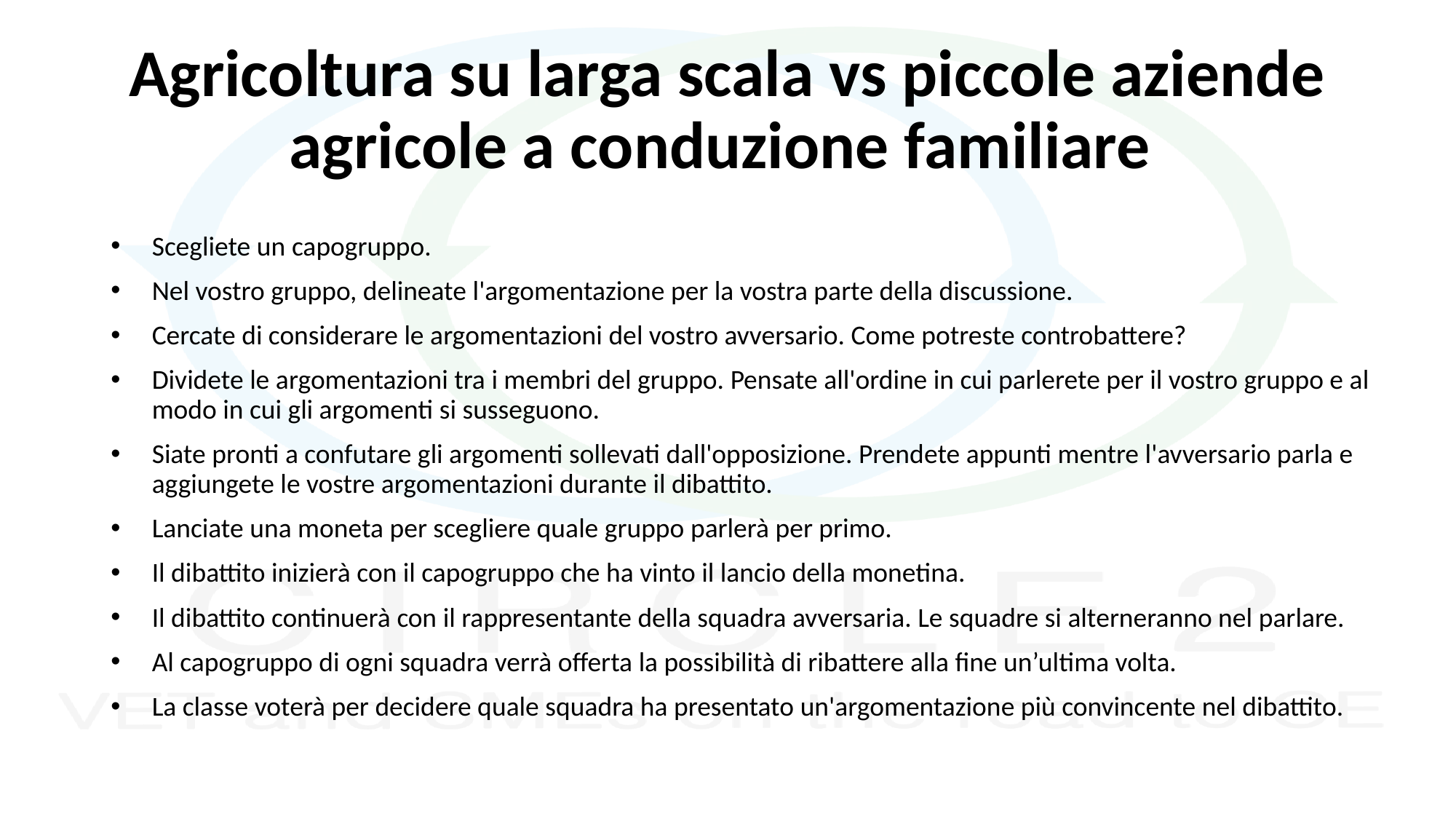

# Agricoltura su larga scala vs piccole aziende agricole a conduzione familiare
Scegliete un capogruppo.
Nel vostro gruppo, delineate l'argomentazione per la vostra parte della discussione.
Cercate di considerare le argomentazioni del vostro avversario. Come potreste controbattere?
Dividete le argomentazioni tra i membri del gruppo. Pensate all'ordine in cui parlerete per il vostro gruppo e al modo in cui gli argomenti si susseguono.
Siate pronti a confutare gli argomenti sollevati dall'opposizione. Prendete appunti mentre l'avversario parla e aggiungete le vostre argomentazioni durante il dibattito.
Lanciate una moneta per scegliere quale gruppo parlerà per primo.
Il dibattito inizierà con il capogruppo che ha vinto il lancio della monetina.
Il dibattito continuerà con il rappresentante della squadra avversaria. Le squadre si alterneranno nel parlare.
Al capogruppo di ogni squadra verrà offerta la possibilità di ribattere alla fine un’ultima volta.
La classe voterà per decidere quale squadra ha presentato un'argomentazione più convincente nel dibattito.